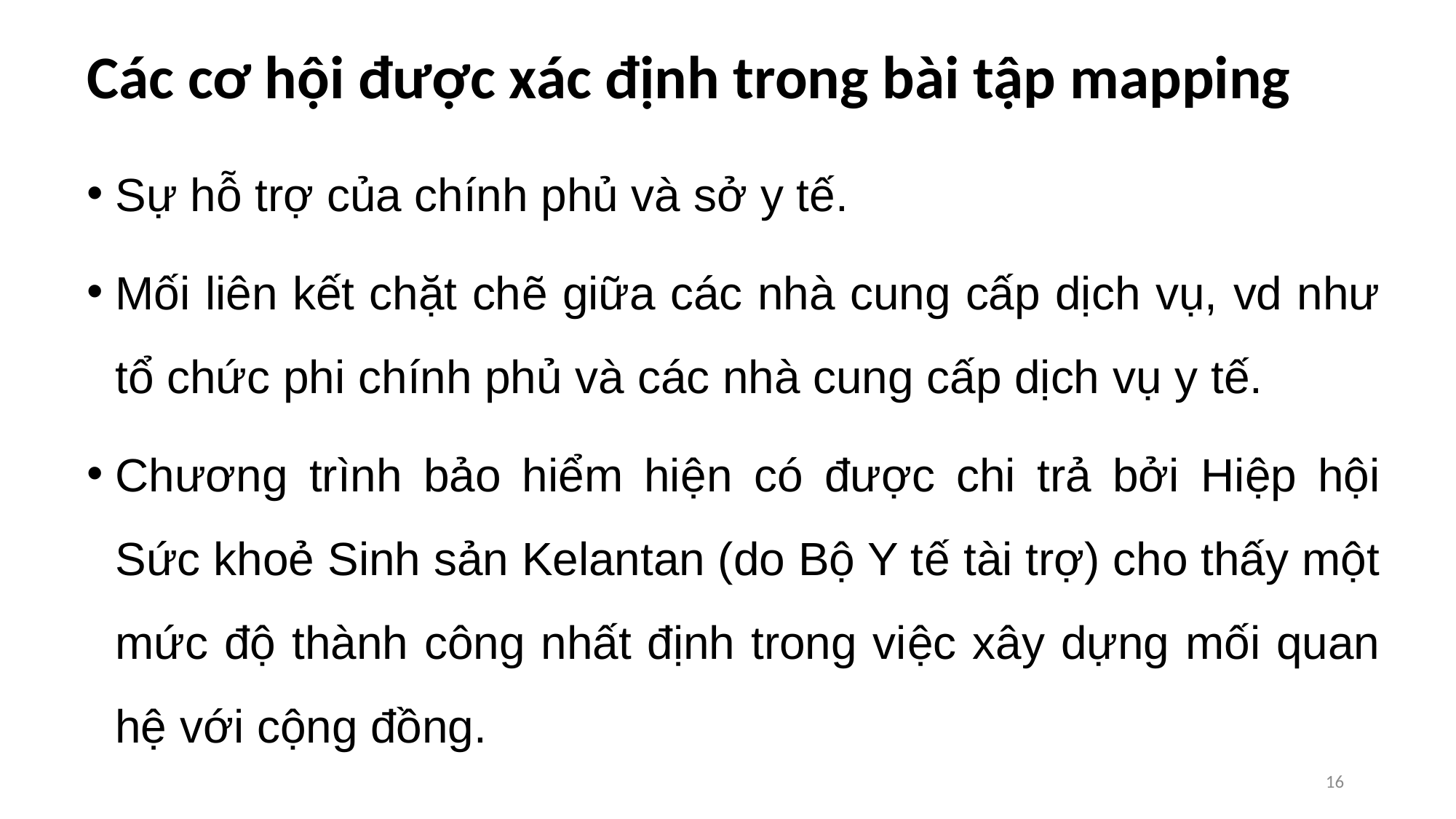

# Các cơ hội được xác định trong bài tập mapping
Sự hỗ trợ của chính phủ và sở y tế.
Mối liên kết chặt chẽ giữa các nhà cung cấp dịch vụ, vd như tổ chức phi chính phủ và các nhà cung cấp dịch vụ y tế.
Chương trình bảo hiểm hiện có được chi trả bởi Hiệp hội Sức khoẻ Sinh sản Kelantan (do Bộ Y tế tài trợ) cho thấy một mức độ thành công nhất định trong việc xây dựng mối quan hệ với cộng đồng.
16